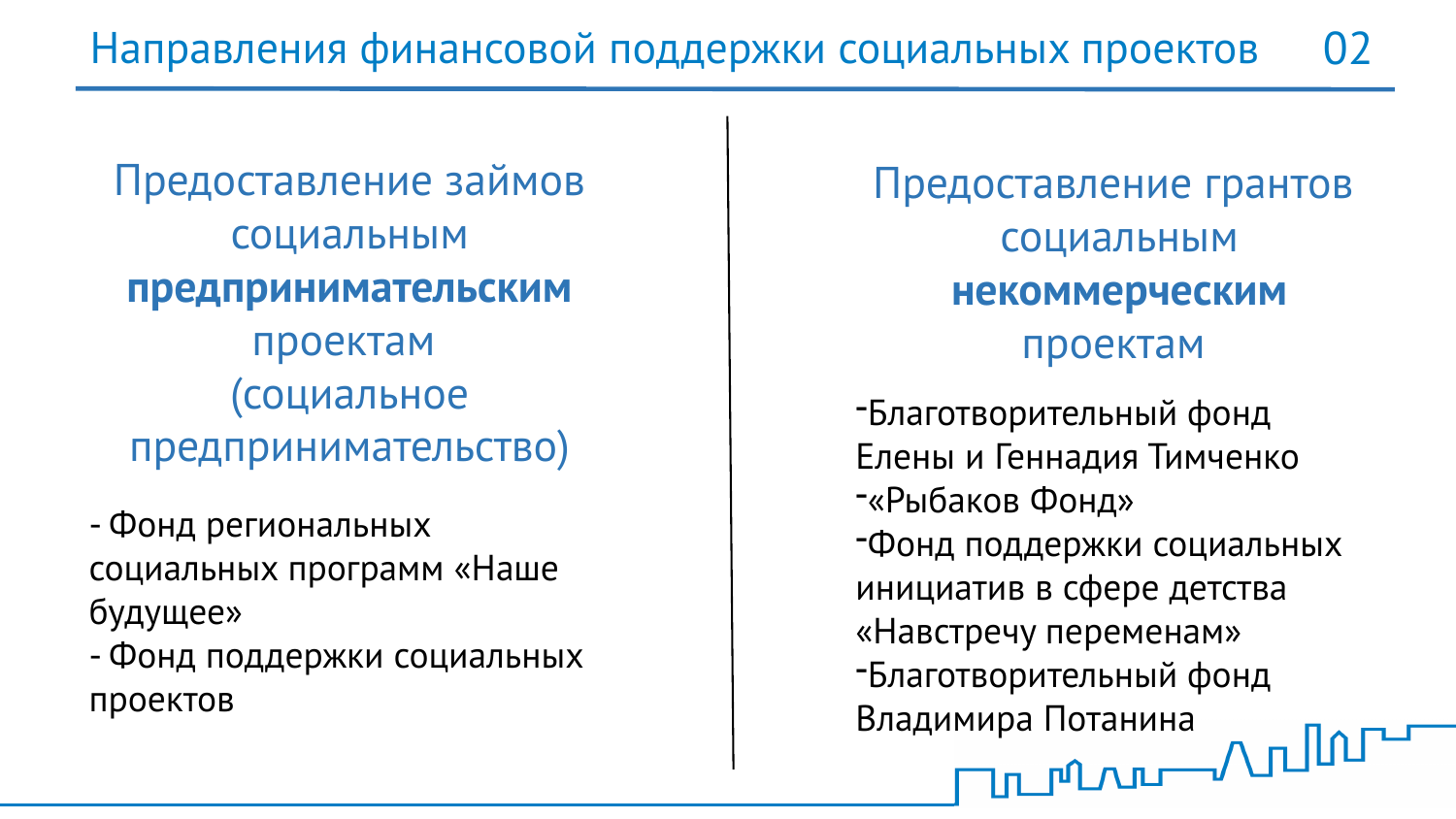

# Направления финансовой поддержки социальных проектов
02

Предоставление займов социальным предпринимательским проектам
(социальное предпринимательство)
Предоставление грантов
социальным некоммерческим проектам
Благотворительный фонд Елены и Геннадия Тимченко
«Рыбаков Фонд»
Фонд поддержки социальных инициатив в сфере детства «Навстречу переменам»
Благотворительный фонд Владимира Потанина
- Фонд региональных социальных программ «Наше будущее»
- Фонд поддержки социальных проектов